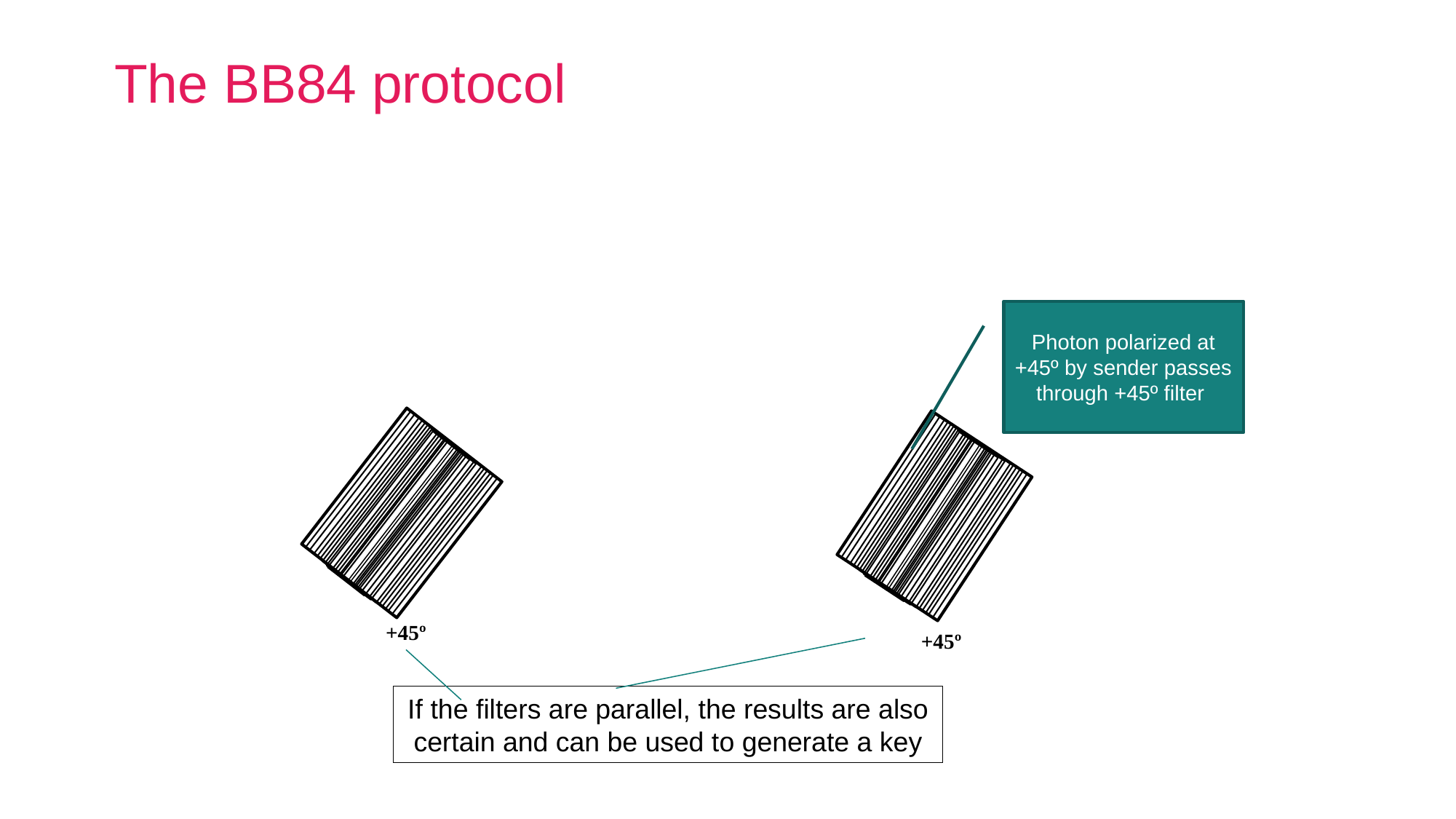

# The BB84 protocol
Photon polarized at +45º by sender passes through +45º filter

+45º
+45º
If the filters are parallel, the results are also certain and can be used to generate a key